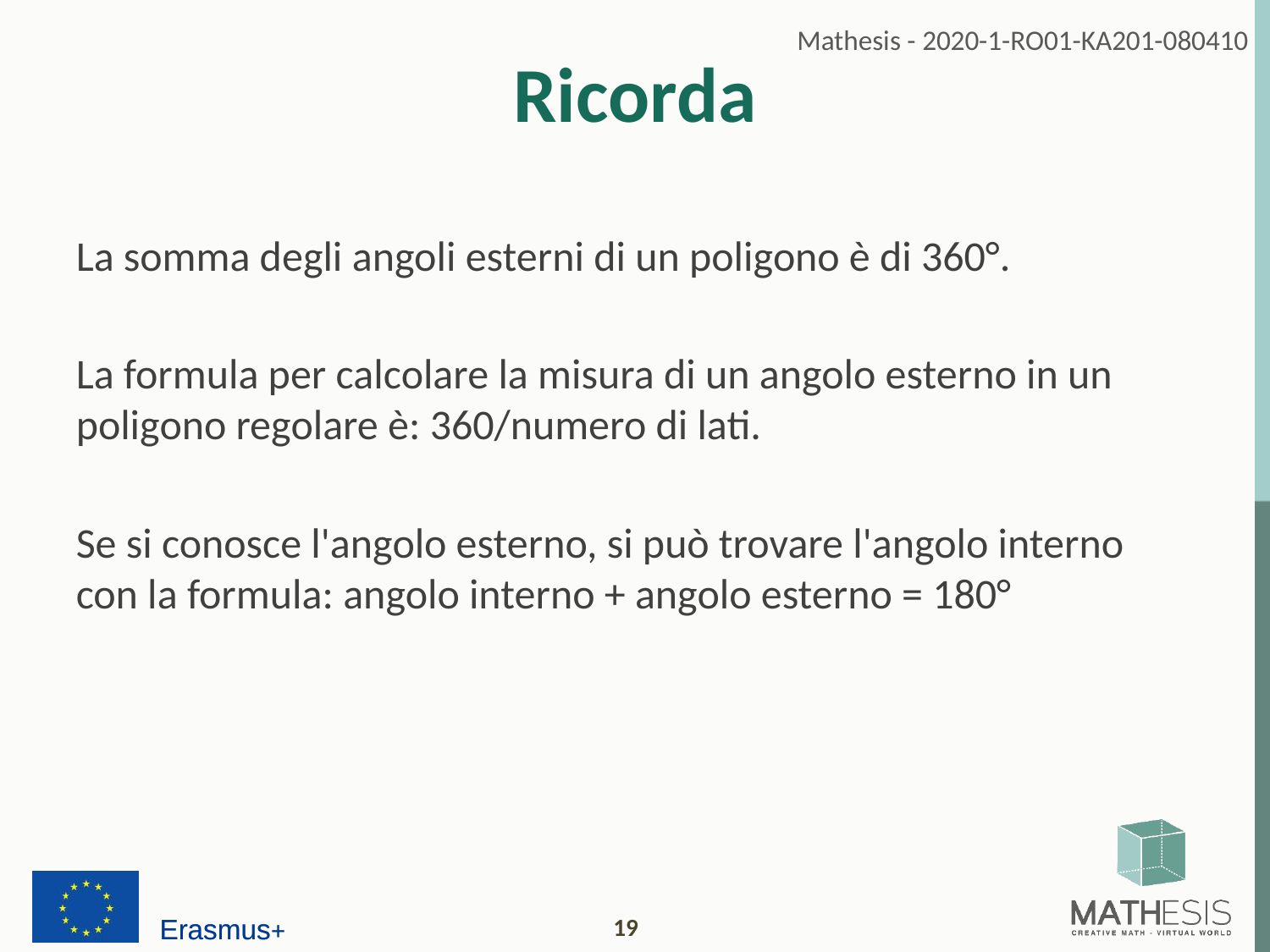

# Ricorda
La somma degli angoli esterni di un poligono è di 360°.

La formula per calcolare la misura di un angolo esterno in un poligono regolare è: 360/numero di lati.

Se si conosce l'angolo esterno, si può trovare l'angolo interno con la formula: angolo interno + angolo esterno = 180°